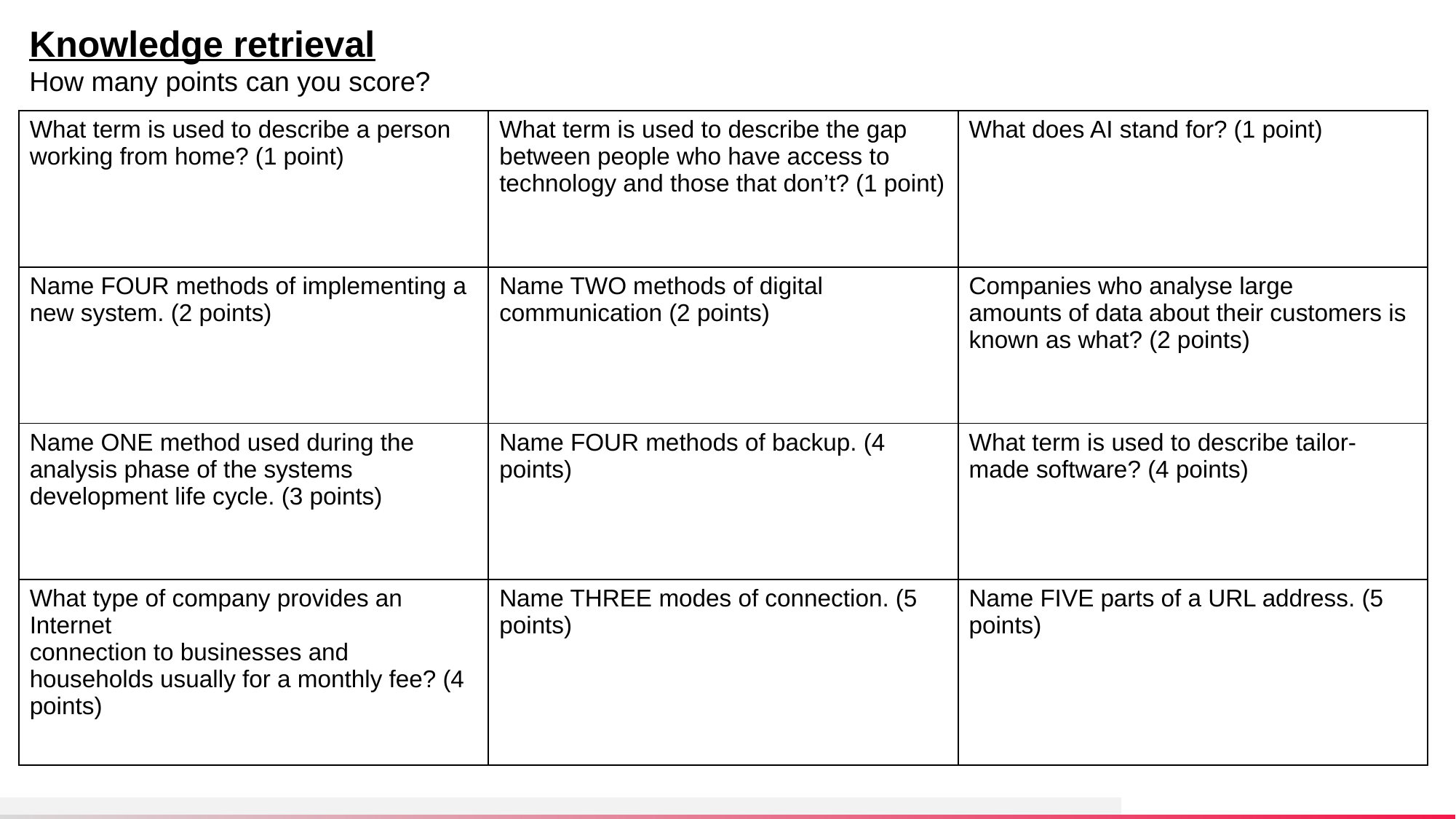

Knowledge retrieval
How many points can you score?
| What term is used to describe a person working from home? (1 point) | What term is used to describe the gap between people who have access to technology and those that don’t? (1 point) | What does AI stand for? (1 point) |
| --- | --- | --- |
| Name FOUR methods of implementing a new system. (2 points) | Name TWO methods of digital communication (2 points) | Companies who analyse large amounts of data about their customers is known as what? (2 points) |
| Name ONE method used during the analysis phase of the systems development life cycle. (3 points) | Name FOUR methods of backup. (4 points) | What term is used to describe tailor-made software? (4 points) |
| What type of company provides an Internet connection to businesses and households usually for a monthly fee? (4 points) | Name THREE modes of connection. (5 points) | Name FIVE parts of a URL address. (5 points) |